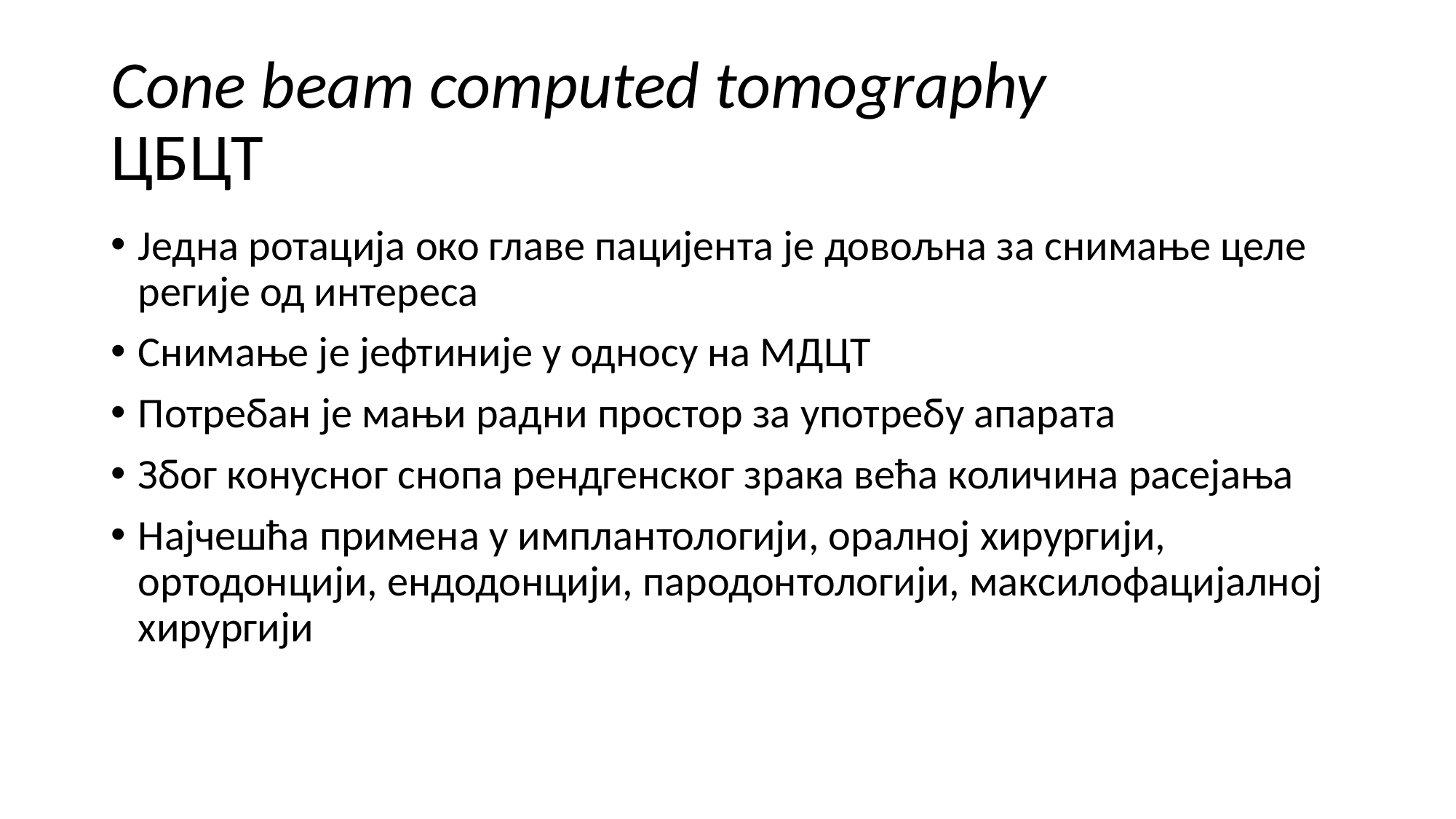

# Cone beam computed tomography ЦБЦТ
Једна ротација око главе пацијента је довољна за снимање целе регије од интереса
Снимање је јефтиније у односу на МДЦТ
Потребан је мањи радни простор за употребу апарата
Због конусног снопа рендгенског зрака већа количина расејања
Најчешћа примена у имплантологији, оралној хирургији, ортодонцији, ендодонцији, пародонтологији, максилофацијалној хирургији